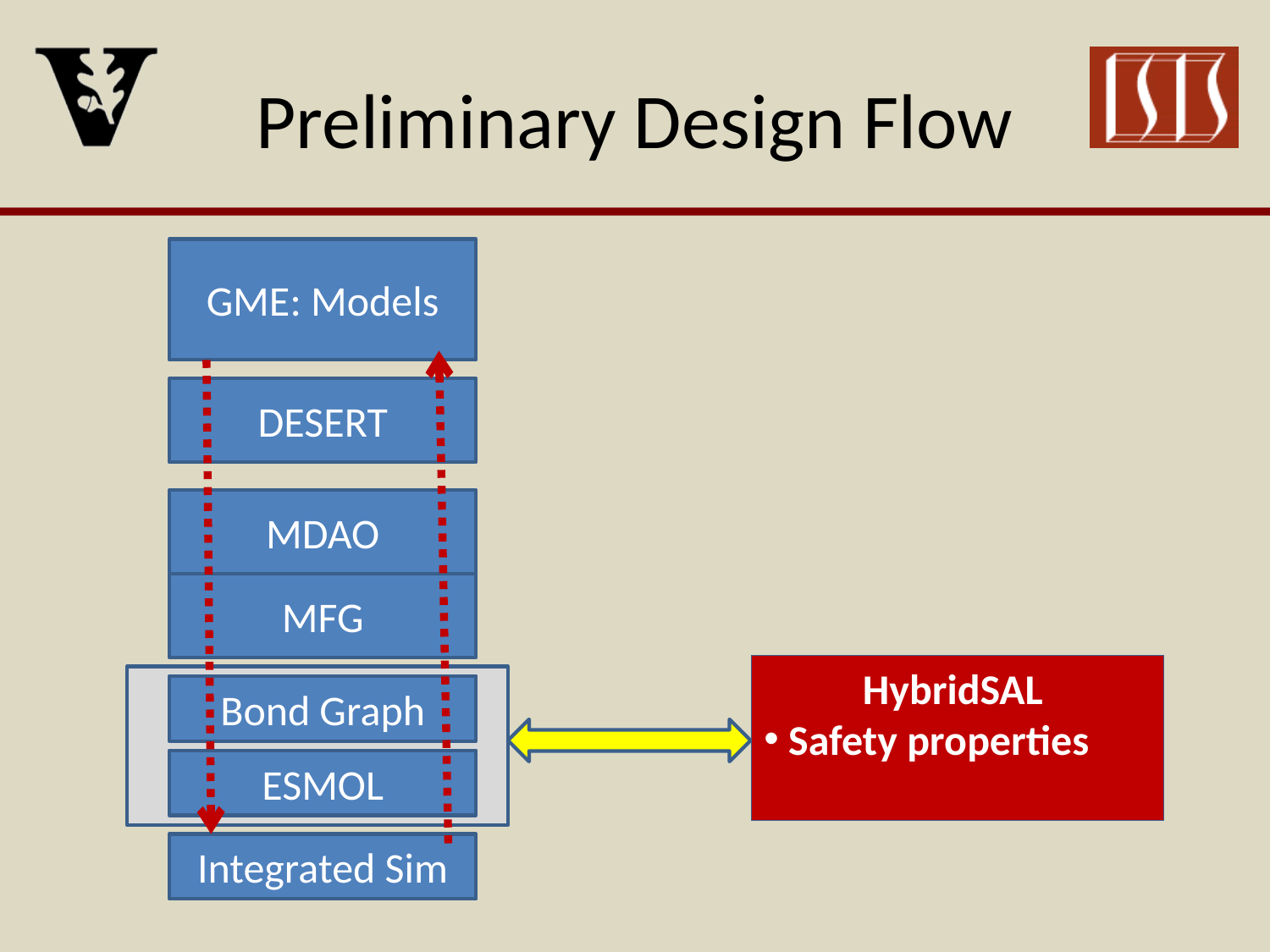

# Preliminary Design Flow
GME: Models
DESERT
MDAO
MFG
Bond Graph
ESMOL
Integrated Sim
HybridSAL
 Safety properties